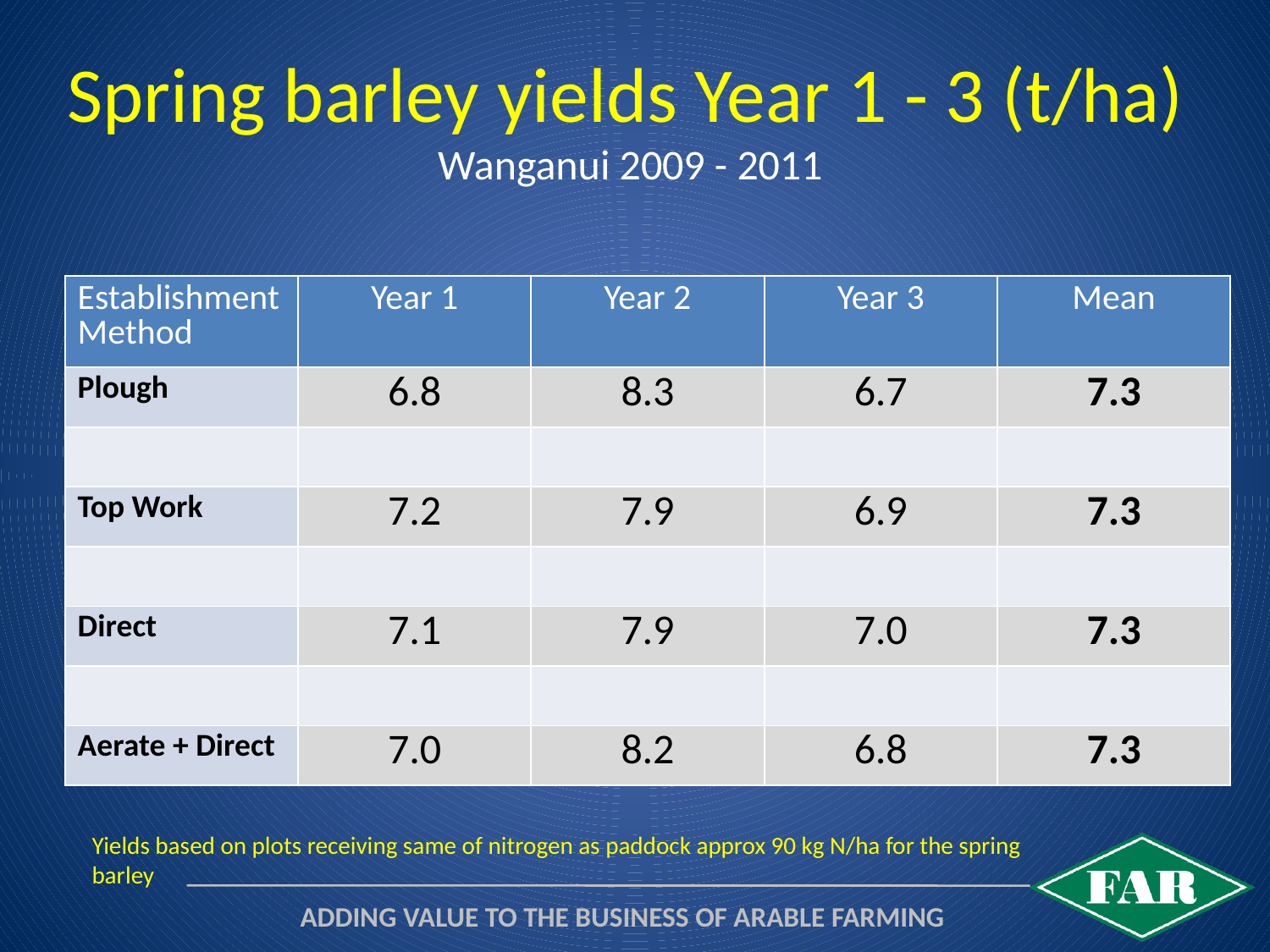

# Spring barley yields Year 1 - 3 (t/ha) Wanganui 2009 - 2011
| Establishment Method | Year 1 | Year 2 | Year 3 | Mean |
| --- | --- | --- | --- | --- |
| Plough | 6.8 | 8.3 | 6.7 | 7.3 |
|  |  |  |  |  |
| Top Work | 7.2 | 7.9 | 6.9 | 7.3 |
|  |  |  |  |  |
| Direct | 7.1 | 7.9 | 7.0 | 7.3 |
|  |  |  |  |  |
| Aerate + Direct | 7.0 | 8.2 | 6.8 | 7.3 |
Yields based on plots receiving same of nitrogen as paddock approx 90 kg N/ha for the spring barley